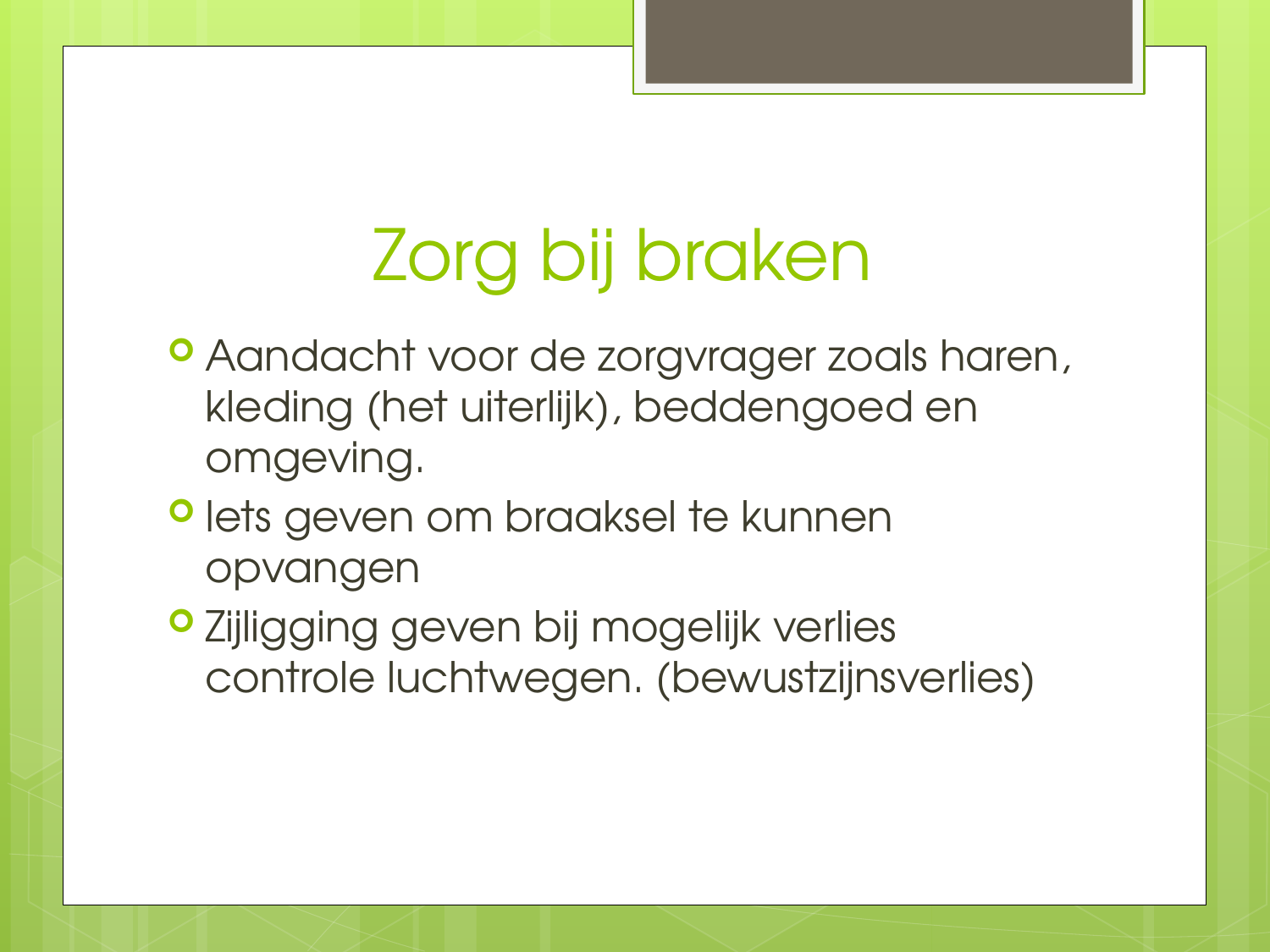

# Zorg bij braken
Aandacht voor de zorgvrager zoals haren, kleding (het uiterlijk), beddengoed en omgeving.
Iets geven om braaksel te kunnen opvangen
Zijligging geven bij mogelijk verlies controle luchtwegen. (bewustzijnsverlies)